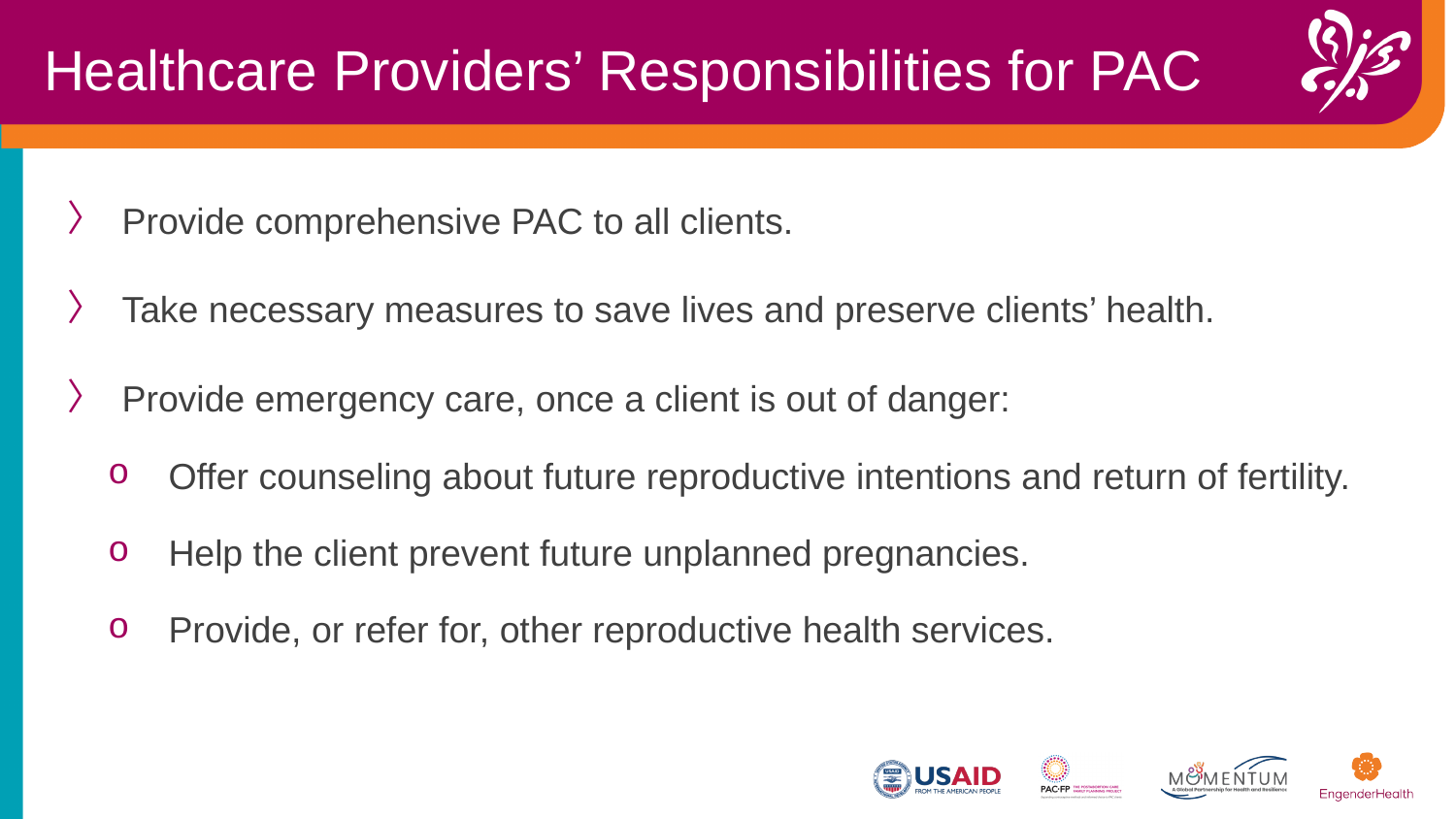

Healthcare Providers’ Responsibilities for PAC
Provide comprehensive PAC to all clients.
Take necessary measures to save lives and preserve clients’ health.​
Provide emergency care, once a client is out of danger:​
Offer counseling about future reproductive intentions and return of fertility.
Help the client prevent future unplanned pregnancies.​
Provide, or refer for, other reproductive health services.